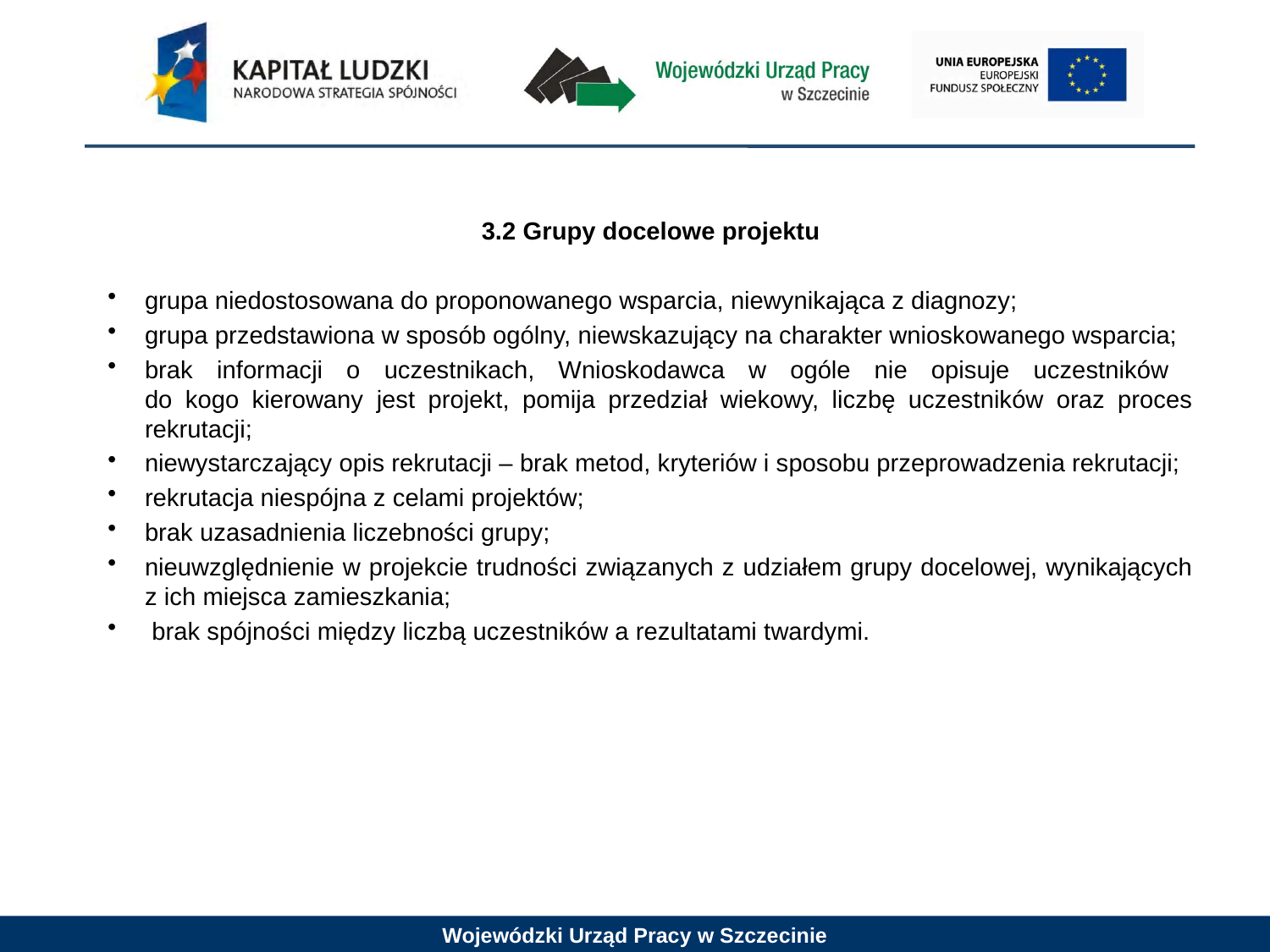

3.2 Grupy docelowe projektu

grupa niedostosowana do proponowanego wsparcia, niewynikająca z diagnozy;
grupa przedstawiona w sposób ogólny, niewskazujący na charakter wnioskowanego wsparcia;
brak informacji o uczestnikach, Wnioskodawca w ogóle nie opisuje uczestników
do kogo kierowany jest projekt, pomija przedział wiekowy, liczbę uczestników oraz proces rekrutacji;
niewystarczający opis rekrutacji – brak metod, kryteriów i sposobu przeprowadzenia rekrutacji;
rekrutacja niespójna z celami projektów;
brak uzasadnienia liczebności grupy;
nieuwzględnienie w projekcie trudności związanych z udziałem grupy docelowej, wynikających z ich miejsca zamieszkania;
 brak spójności między liczbą uczestników a rezultatami twardymi.